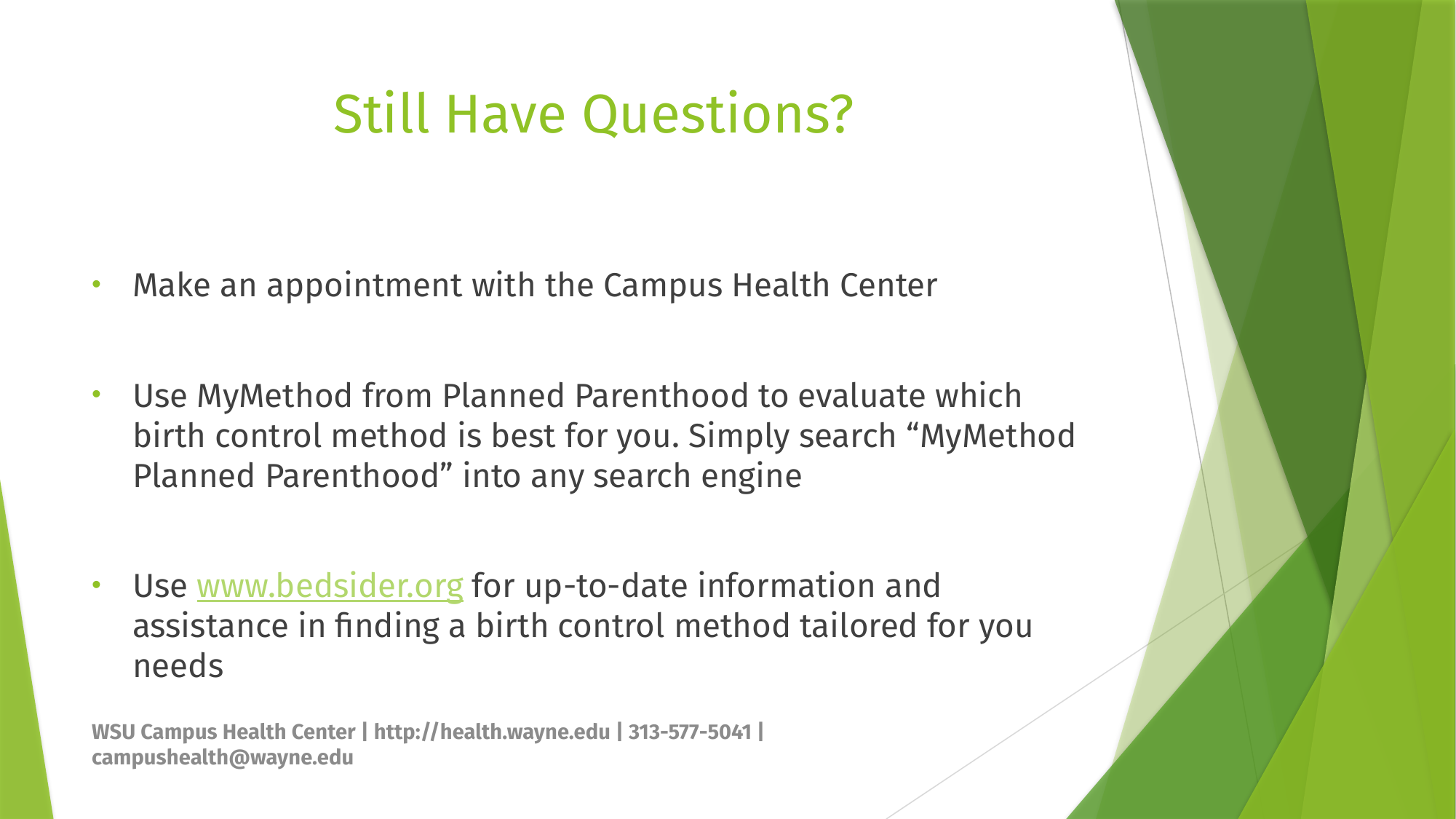

# Still Have Questions?
Make an appointment with the Campus Health Center

Use MyMethod from Planned Parenthood to evaluate which birth control method is best for you. Simply search “MyMethod Planned Parenthood” into any search engine

Use www.bedsider.org for up-to-date information and assistance in finding a birth control method tailored for you needs
WSU Campus Health Center | http://health.wayne.edu | 313-577-5041 | campushealth@wayne.edu